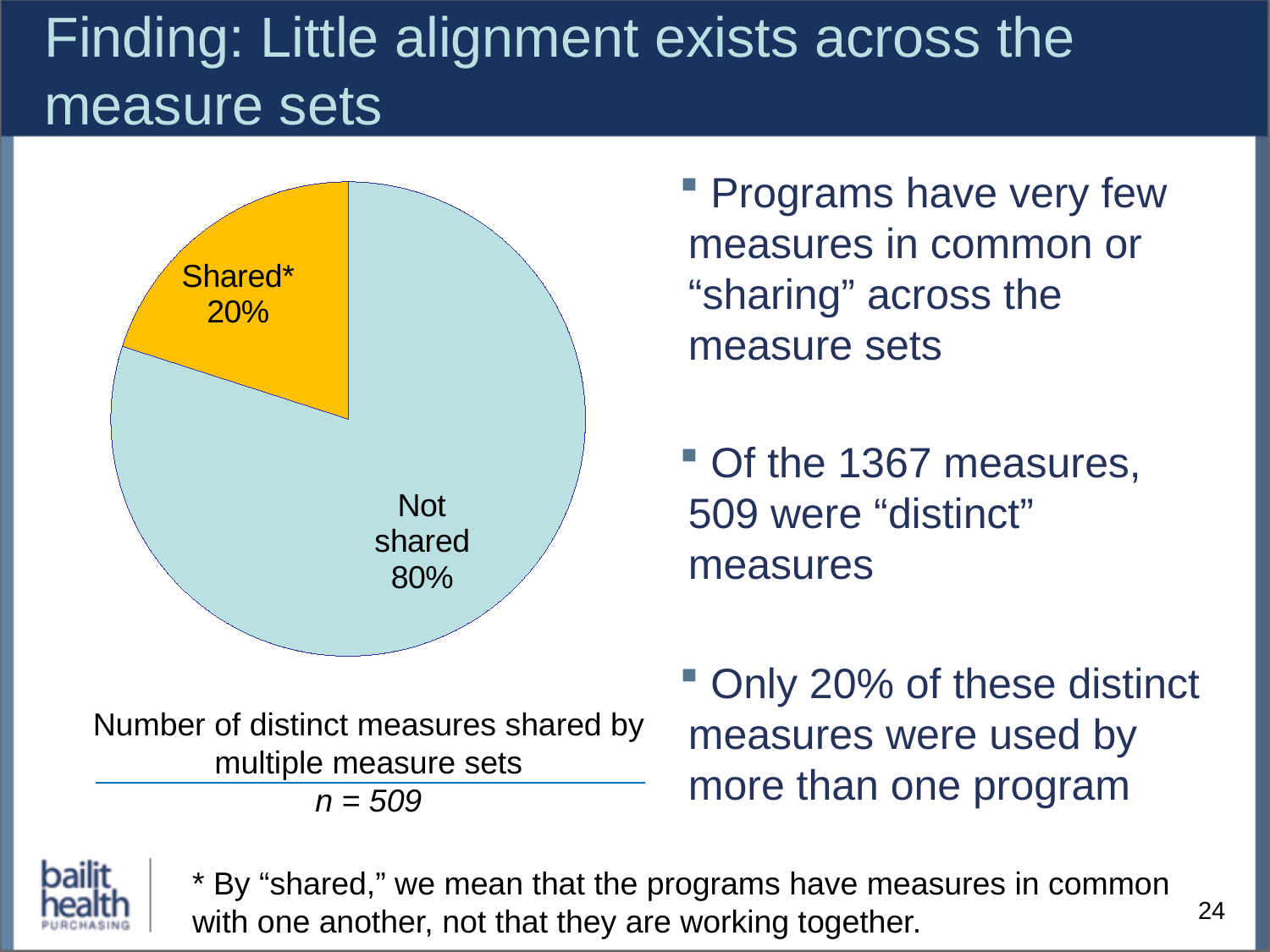

# Finding: Little alignment exists across the measure sets

### Chart

| Category | Column1 |
|---|---|
| Not shared | 407.0 |
| Shared | 102.0 |
 Programs have very few measures in common or “sharing” across the measure sets

 Of the 1367 measures, 509 were “distinct” measures

 Only 20% of these distinct measures were used by more than one program

Number of distinct measures shared by multiple measure sets
n = 509
* By “shared,” we mean that the programs have measures in common with one another, not that they are working together.
24